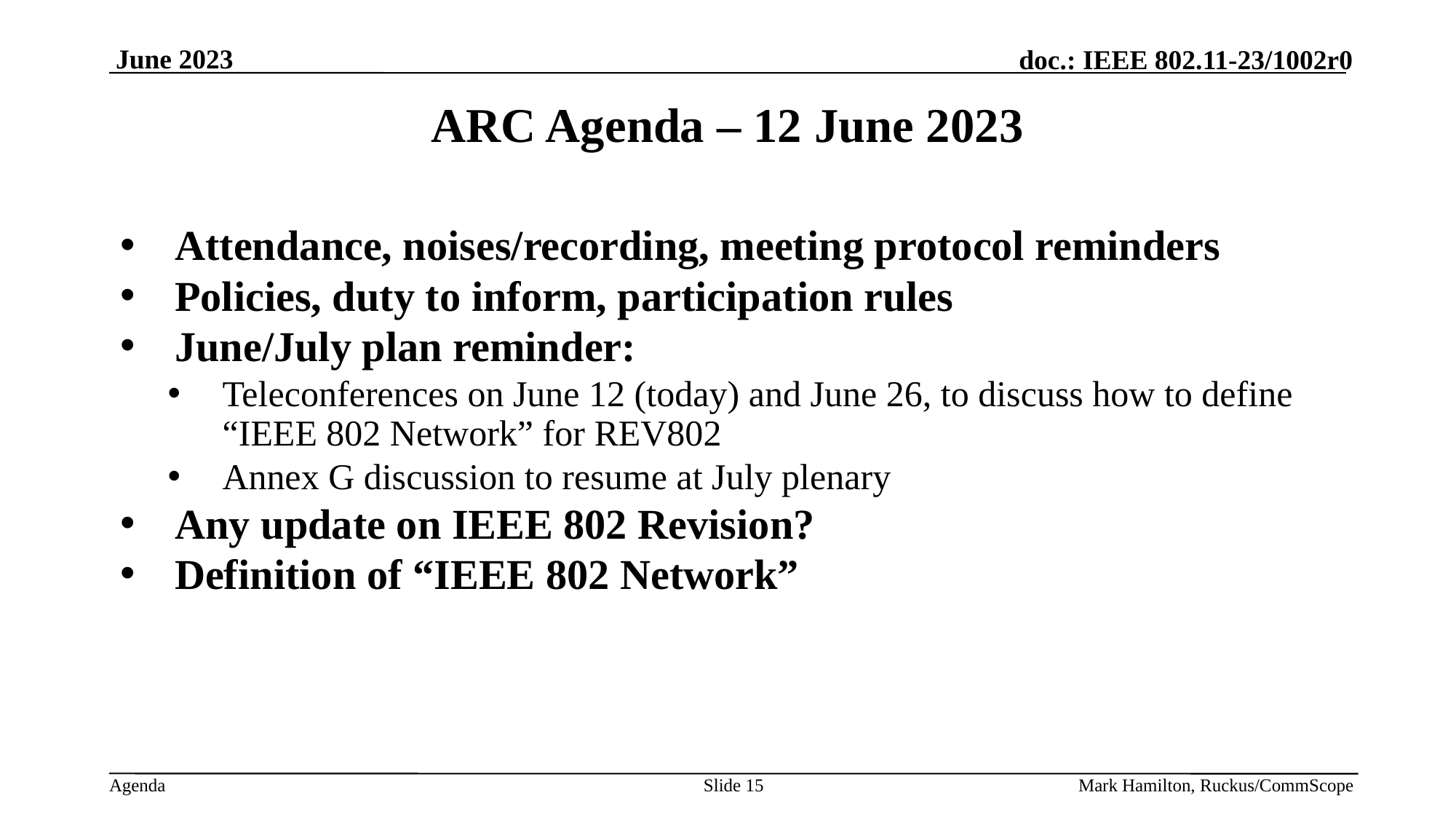

# ARC Agenda – 12 June 2023
Attendance, noises/recording, meeting protocol reminders
Policies, duty to inform, participation rules
June/July plan reminder:
Teleconferences on June 12 (today) and June 26, to discuss how to define “IEEE 802 Network” for REV802
Annex G discussion to resume at July plenary
Any update on IEEE 802 Revision?
Definition of “IEEE 802 Network”

Slide 15